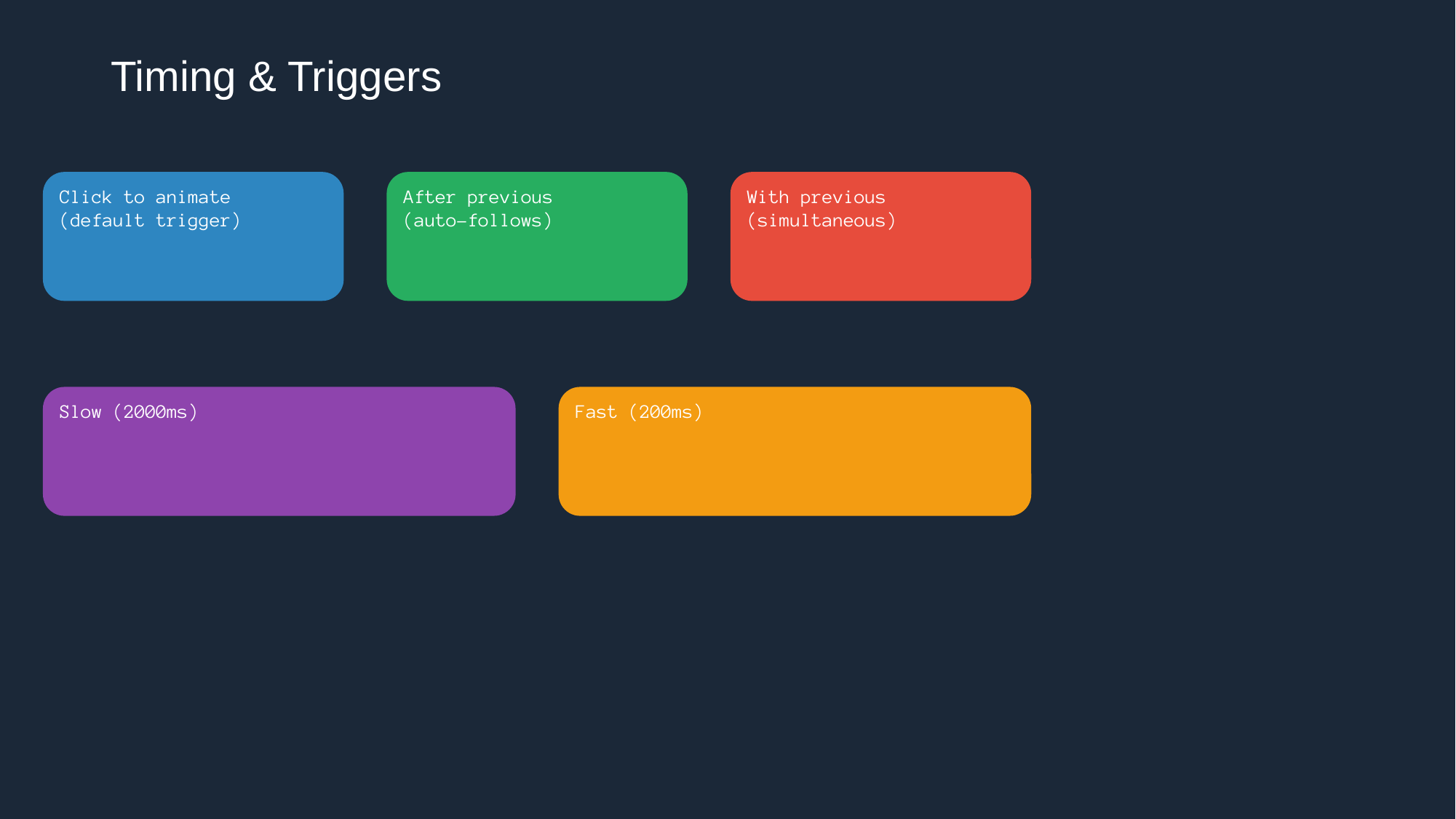

# Timing & Triggers
Click to animate
(default trigger)
After previous
(auto-follows)
With previous
(simultaneous)
Slow (2000ms)
Fast (200ms)